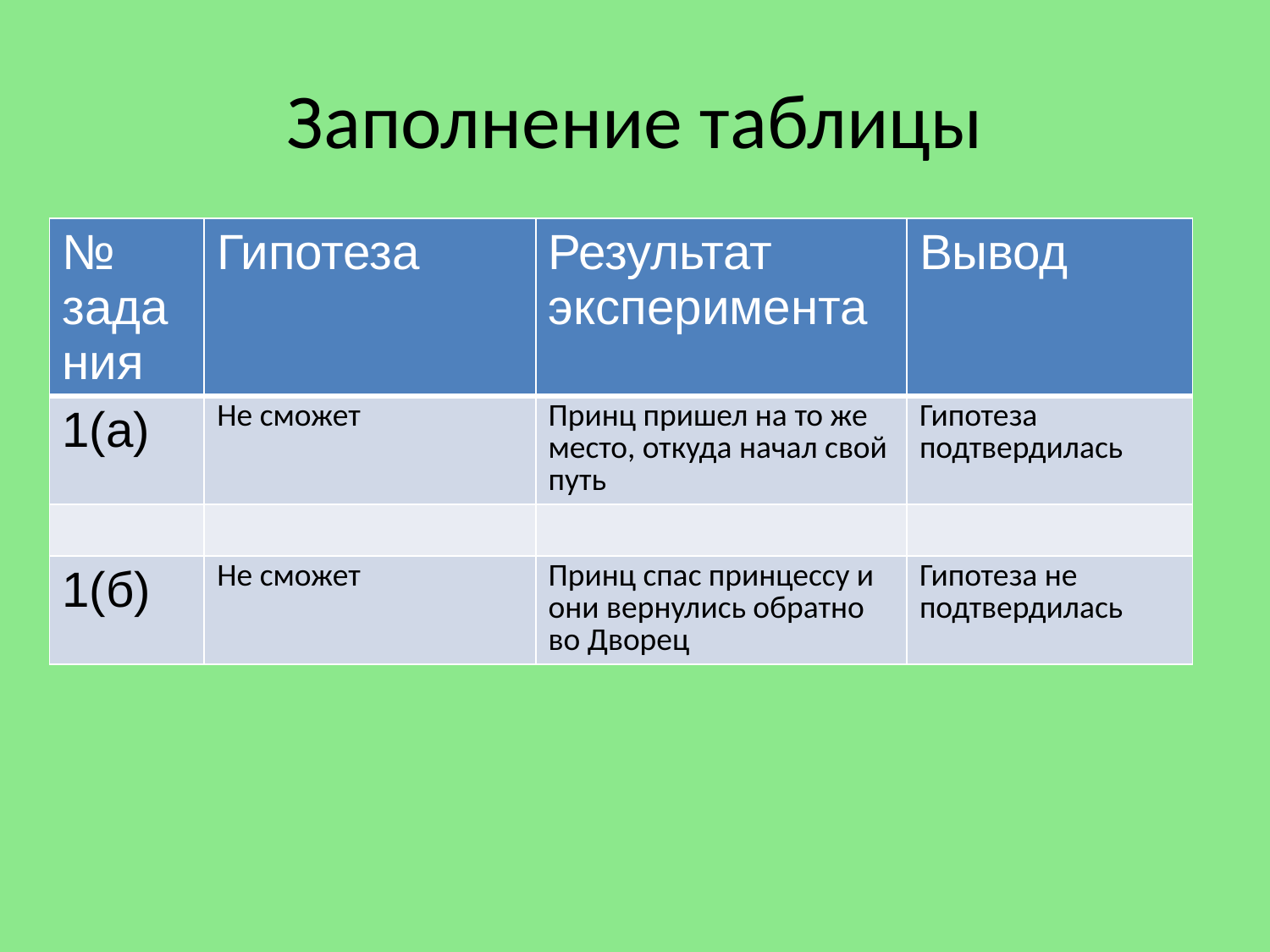

# Заполнение таблицы
| № задания | Гипотеза | Результат эксперимента | Вывод |
| --- | --- | --- | --- |
| 1(а) | Не сможет | Принц пришел на то же место, откуда начал свой путь | Гипотеза подтвердилась |
|  |  |  |  |
| 1(б) | Не сможет | Принц спас принцессу и они вернулись обратно во Дворец | Гипотеза не подтвердилась |